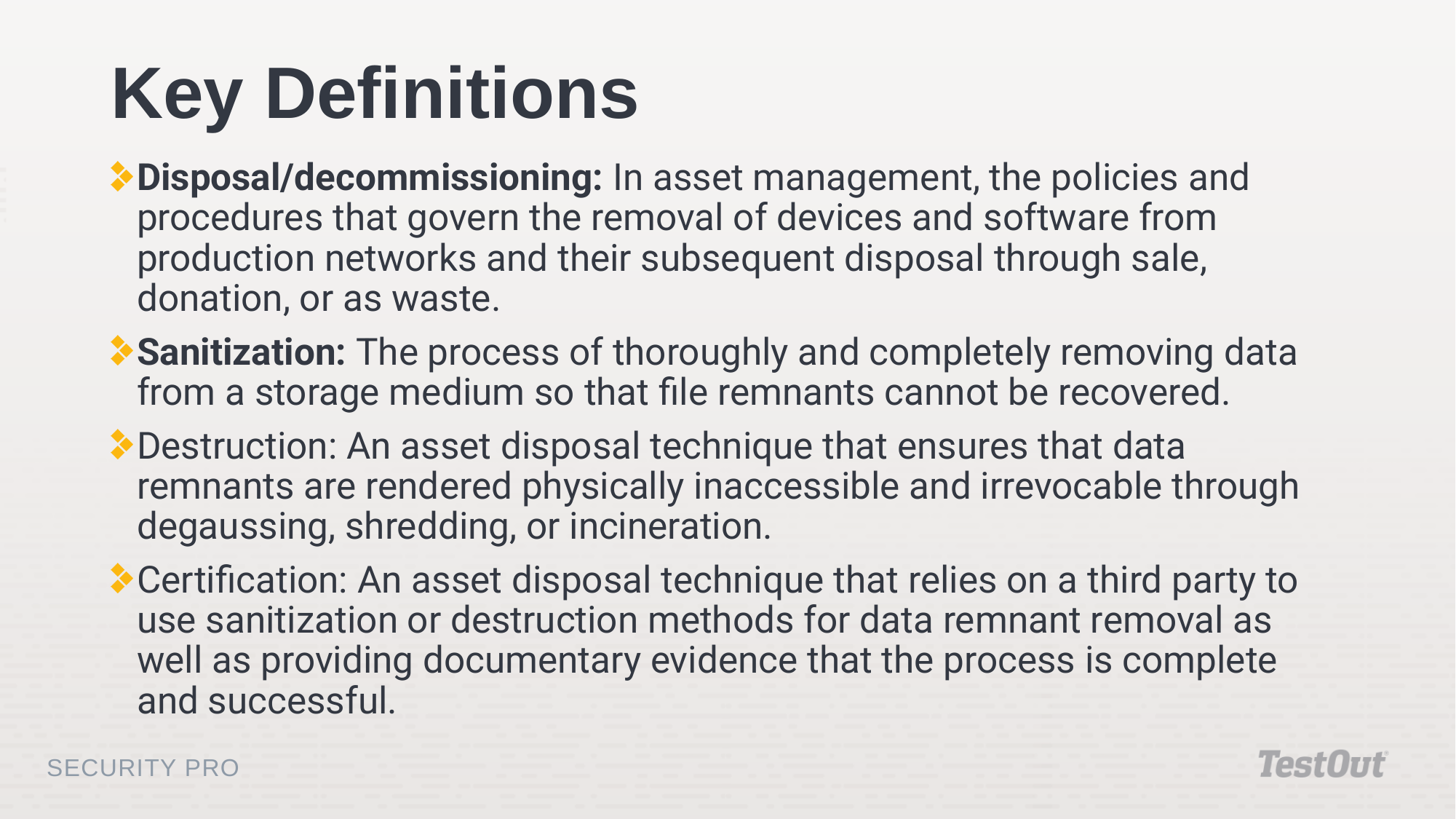

# Key Definitions
Disposal/decommissioning: In asset management, the policies and procedures that govern the removal of devices and software from production networks and their subsequent disposal through sale, donation, or as waste.
Sanitization: The process of thoroughly and completely removing data from a storage medium so that file remnants cannot be recovered.
Destruction: An asset disposal technique that ensures that data remnants are rendered physically inaccessible and irrevocable through degaussing, shredding, or incineration.
Certification: An asset disposal technique that relies on a third party to use sanitization or destruction methods for data remnant removal as well as providing documentary evidence that the process is complete and successful.
Security Pro